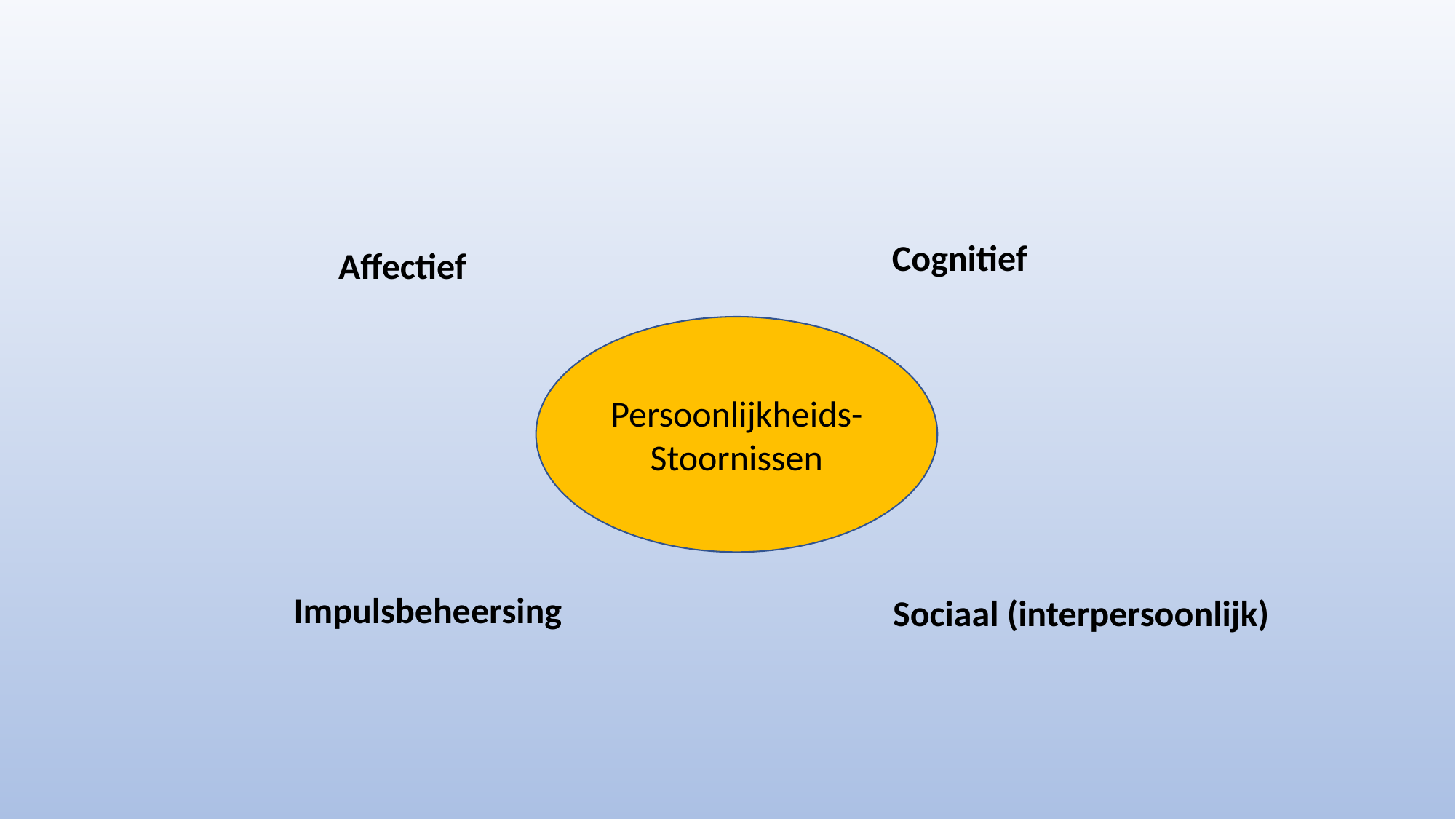

Cognitief
Affectief
Persoonlijkheids-
Stoornissen
Impulsbeheersing
Sociaal (interpersoonlijk)